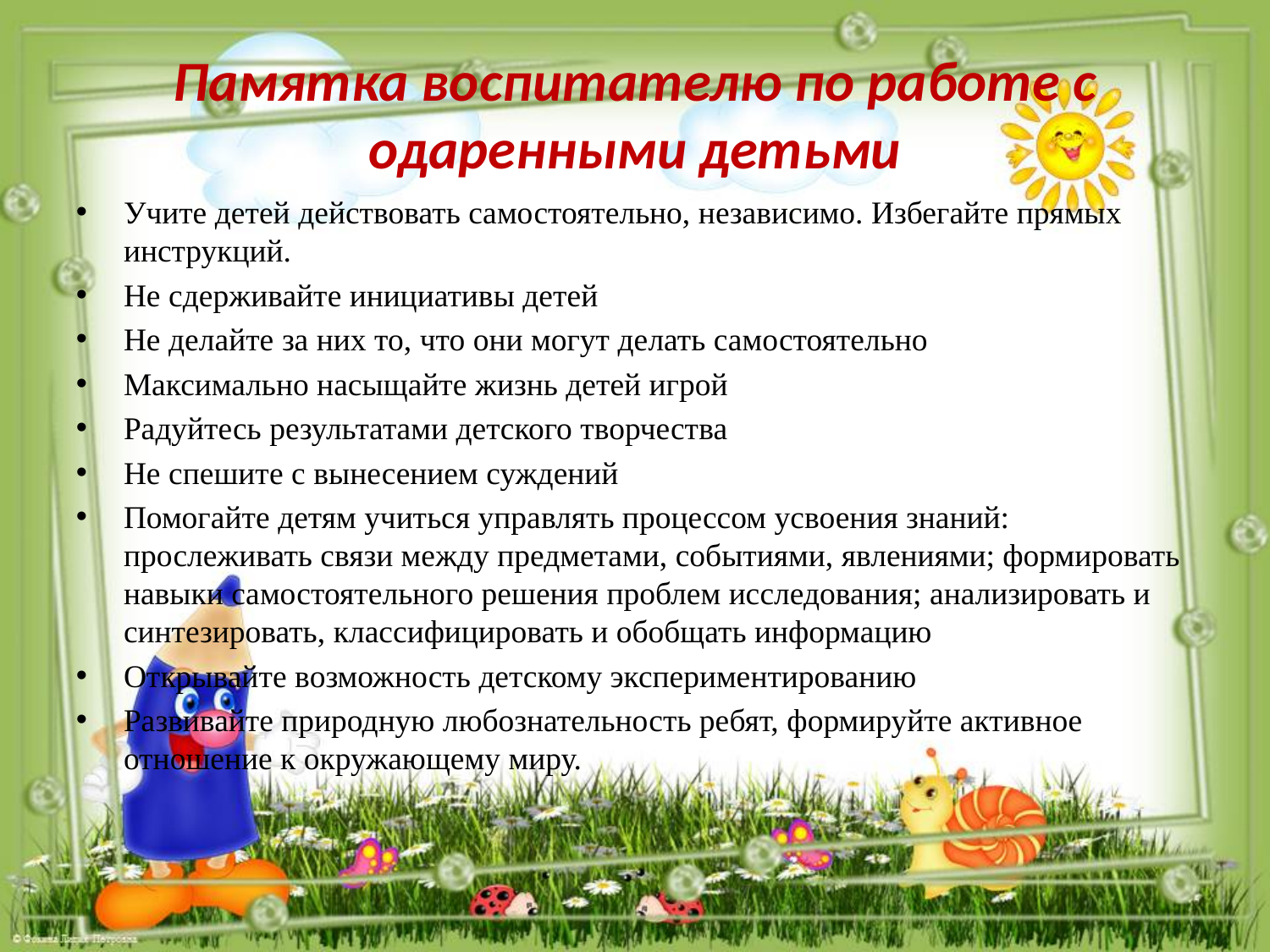

# Памятка воспитателю по работе с одаренными детьми
Учите детей действовать самостоятельно, независимо. Избегайте прямых инструкций.
Не сдерживайте инициативы детей
Не делайте за них то, что они могут делать самостоятельно
Максимально насыщайте жизнь детей игрой
Радуйтесь результатами детского творчества
Не спешите с вынесением суждений
Помогайте детям учиться управлять процессом усвоения знаний: прослеживать связи между предметами, событиями, явлениями; формировать навыки самостоятельного решения проблем исследования; анализировать и синтезировать, классифицировать и обобщать информацию
Открывайте возможность детскому экспериментированию
Развивайте природную любознательность ребят, формируйте активное отношение к окружающему миру.